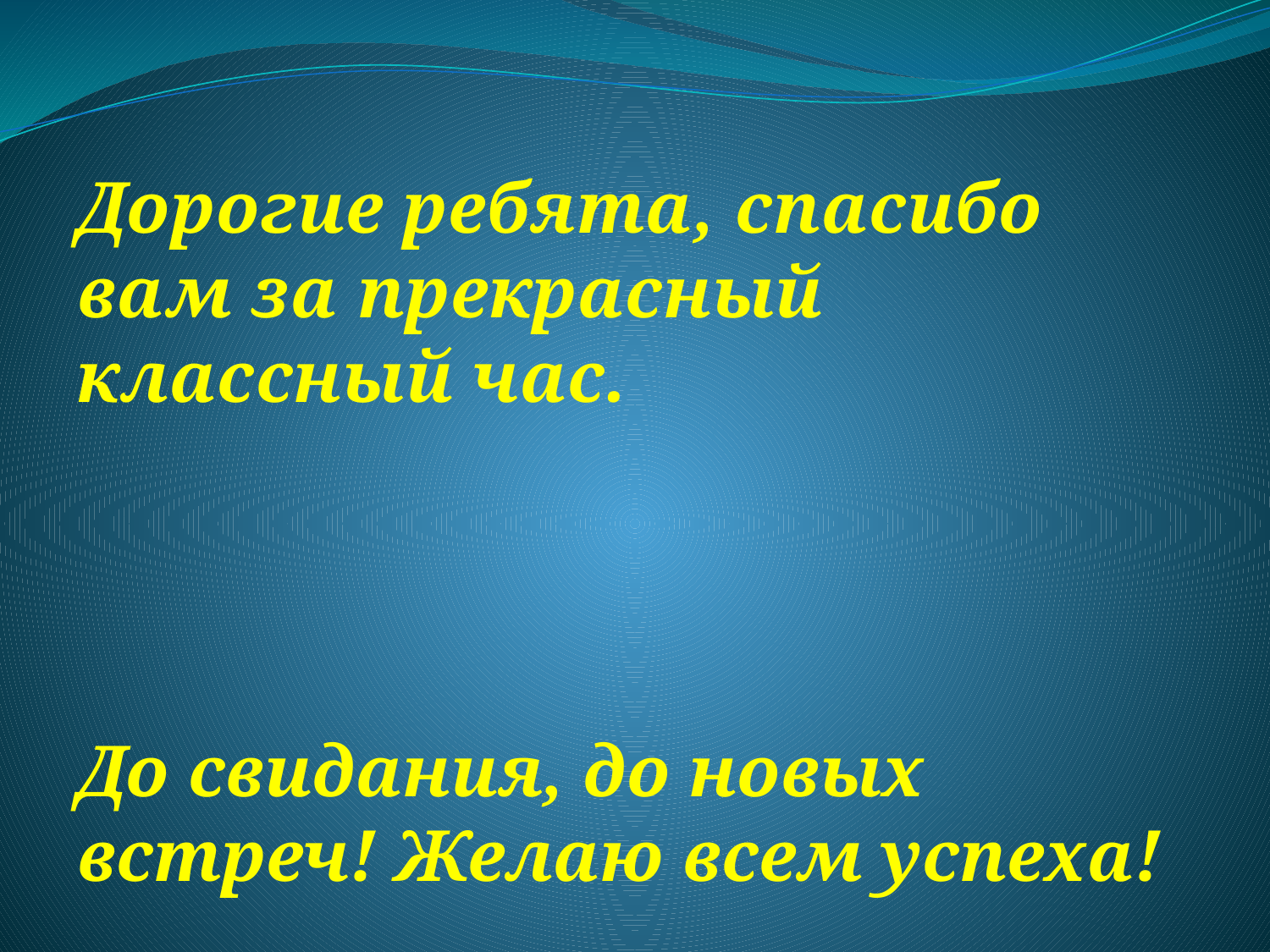

Дорогие ребята, спасибо вам за прекрасный классный час.

До свидания, до новых встреч! Желаю всем успеха!